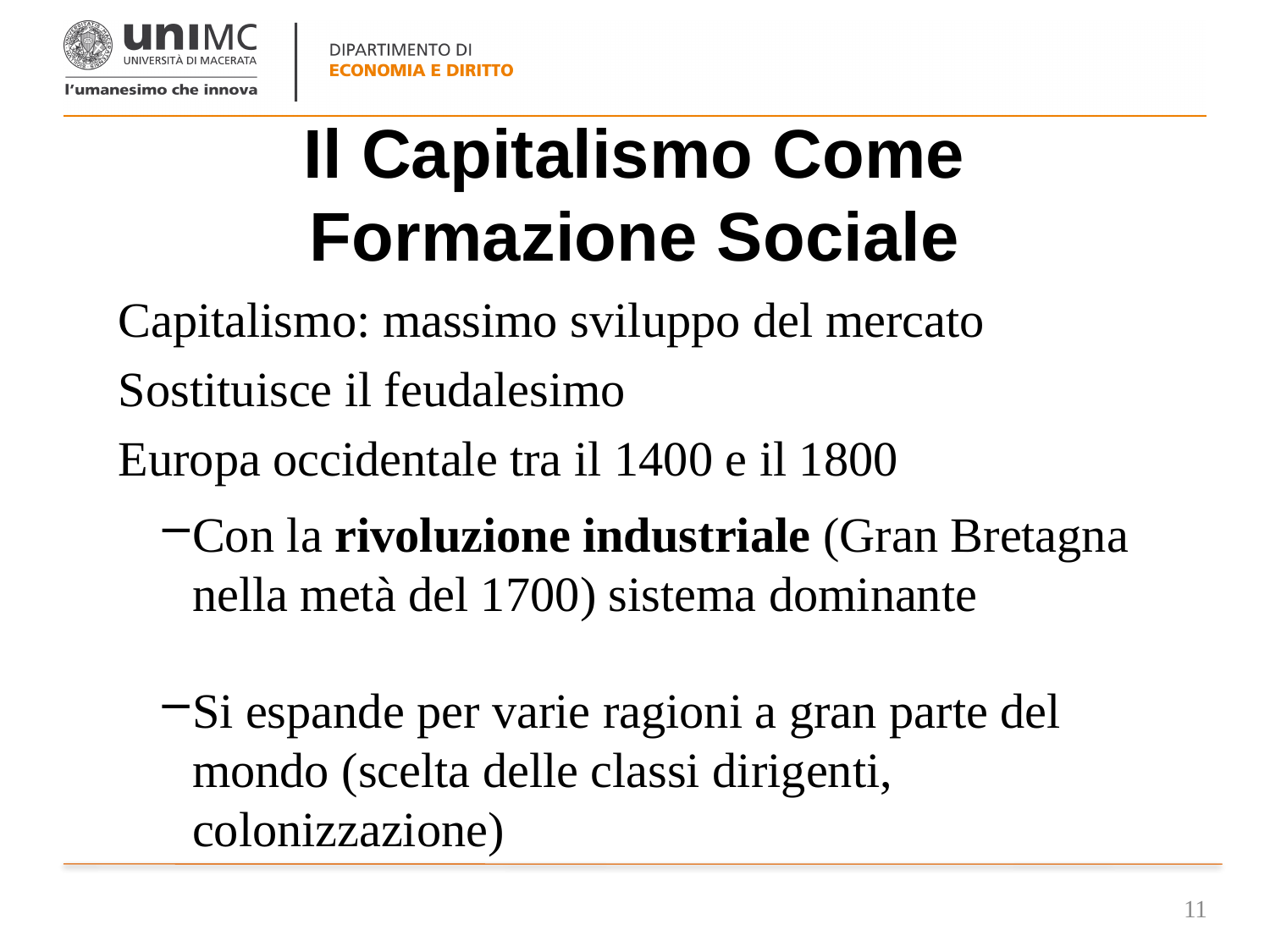

# Il Capitalismo Come Formazione Sociale
Capitalismo: massimo sviluppo del mercato
Sostituisce il feudalesimo
Europa occidentale tra il 1400 e il 1800
Con la rivoluzione industriale (Gran Bretagna nella metà del 1700) sistema dominante
Si espande per varie ragioni a gran parte del mondo (scelta delle classi dirigenti, colonizzazione)
11